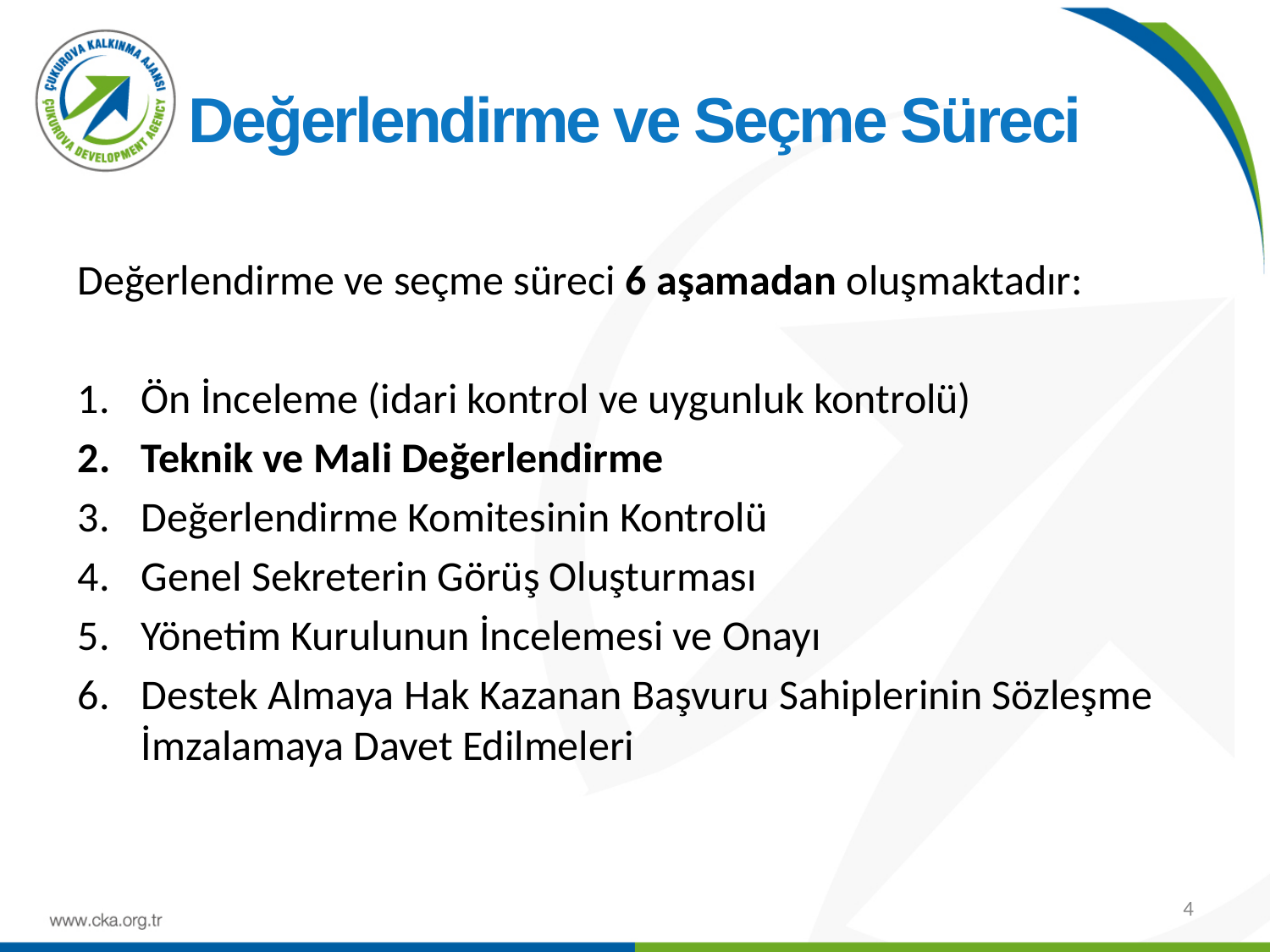

# Değerlendirme ve Seçme Süreci
Değerlendirme ve seçme süreci 6 aşamadan oluşmaktadır:

Ön İnceleme (idari kontrol ve uygunluk kontrolü)
Teknik ve Mali Değerlendirme
Değerlendirme Komitesinin Kontrolü
Genel Sekreterin Görüş Oluşturması
Yönetim Kurulunun İncelemesi ve Onayı
Destek Almaya Hak Kazanan Başvuru Sahiplerinin Sözleşme İmzalamaya Davet Edilmeleri
4